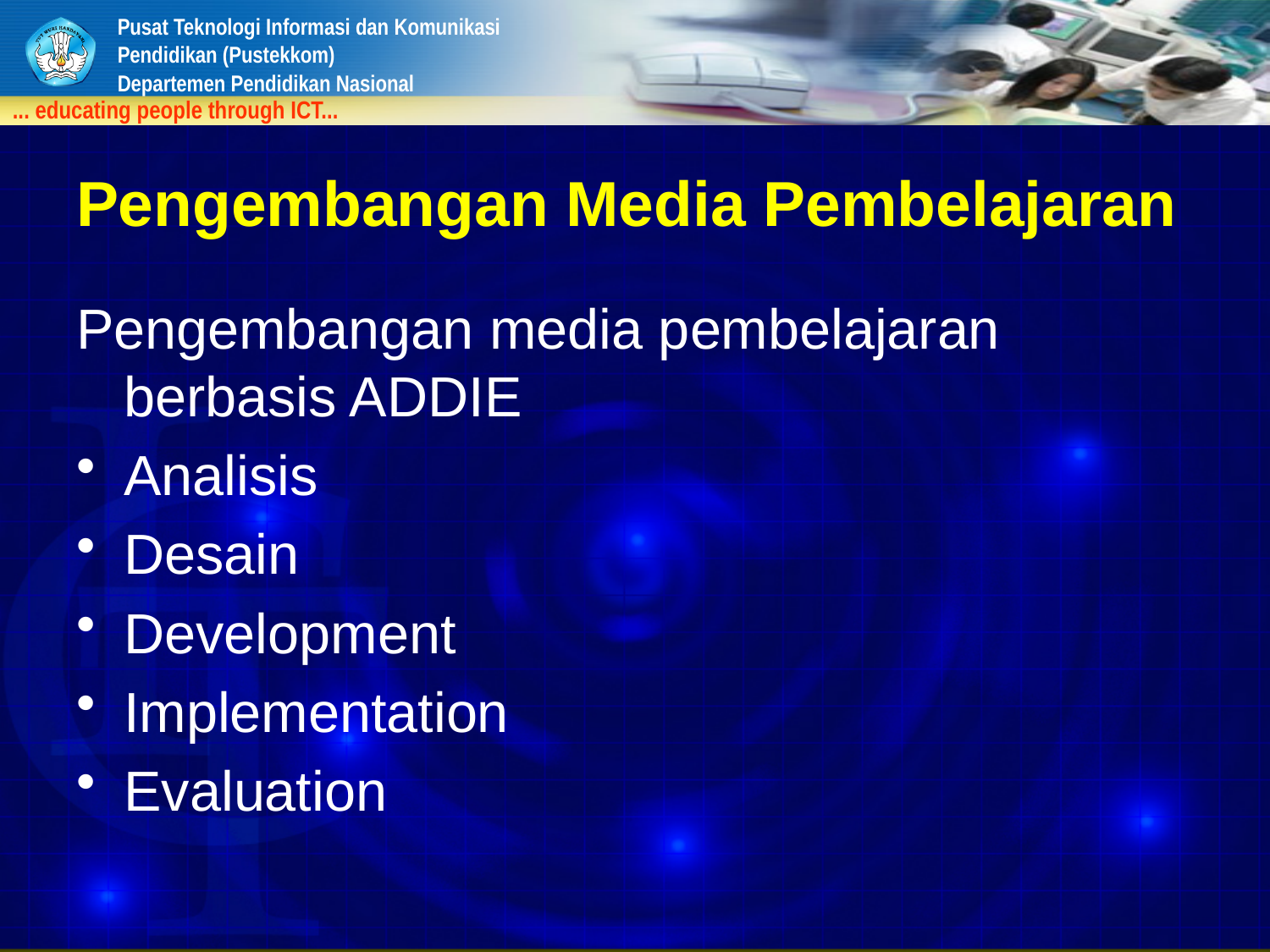

# Pengembangan Media Pembelajaran
Pengembangan media pembelajaran berbasis ADDIE
Analisis
Desain
Development
Implementation
Evaluation